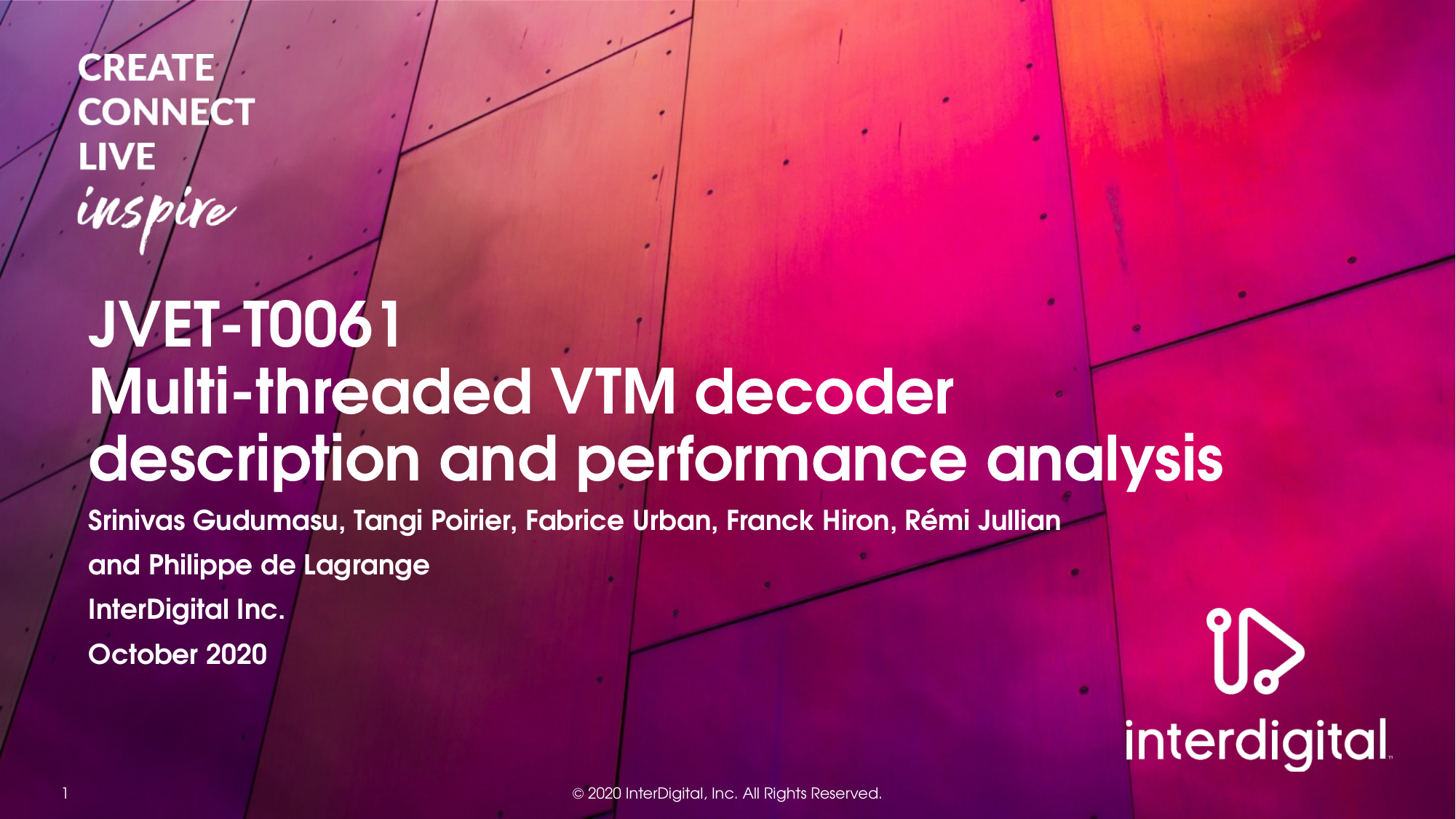

# JVET-T0061 Multi-threaded VTM decoder description and performance analysis
Srinivas Gudumasu, Tangi Poirier, Fabrice Urban, Franck Hiron, Rémi Jullian
and Philippe de Lagrange
InterDigital Inc.
October 2020
© 2020 InterDigital, Inc. All Rights Reserved.
1